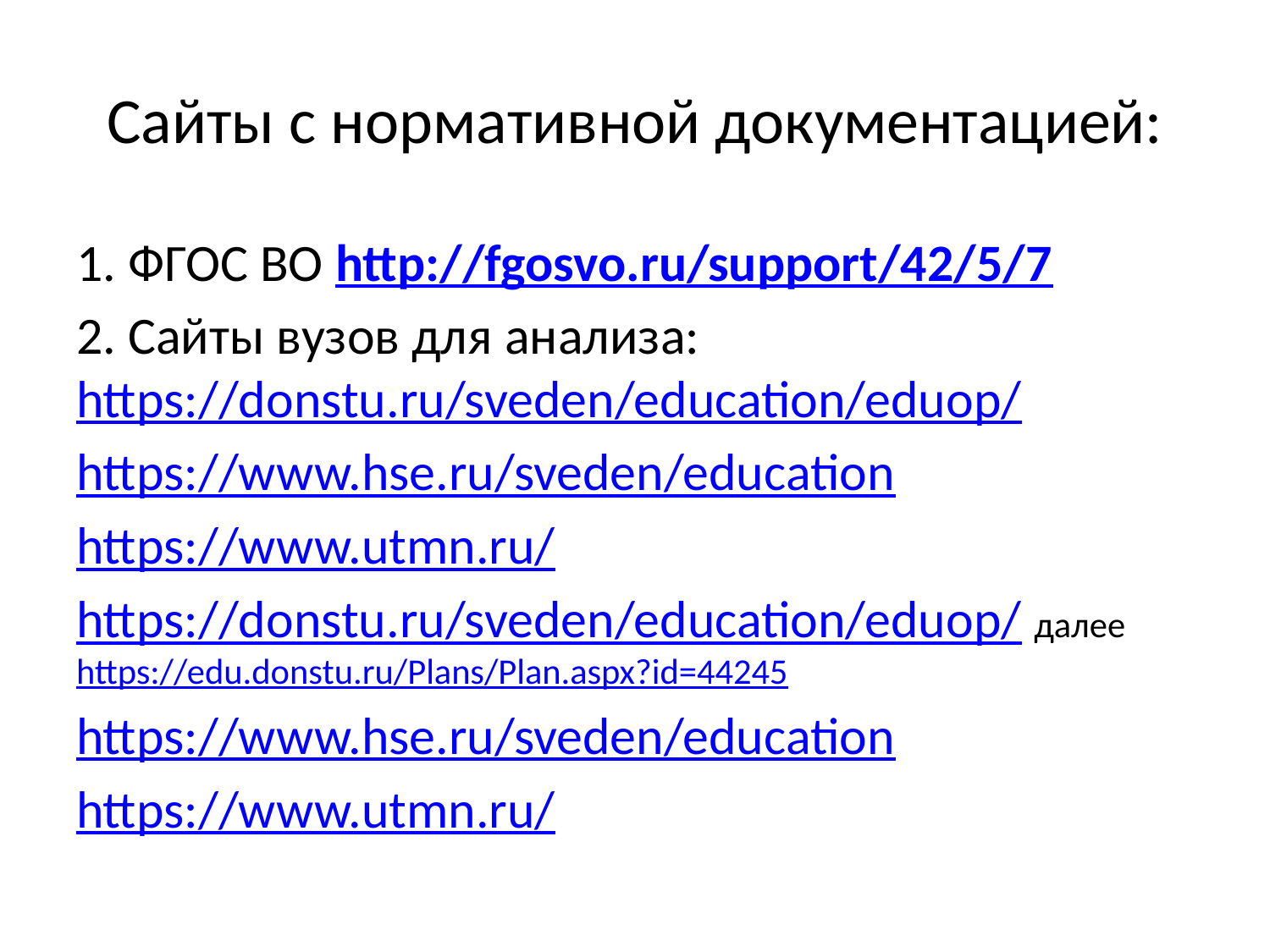

# Сайты с нормативной документацией:
1. ФГОС ВО http://fgosvo.ru/support/42/5/7
2. Сайты вузов для анализа: https://donstu.ru/sveden/education/eduop/
https://www.hse.ru/sveden/education
https://www.utmn.ru/
https://donstu.ru/sveden/education/eduop/ далее https://edu.donstu.ru/Plans/Plan.aspx?id=44245
https://www.hse.ru/sveden/education
https://www.utmn.ru/